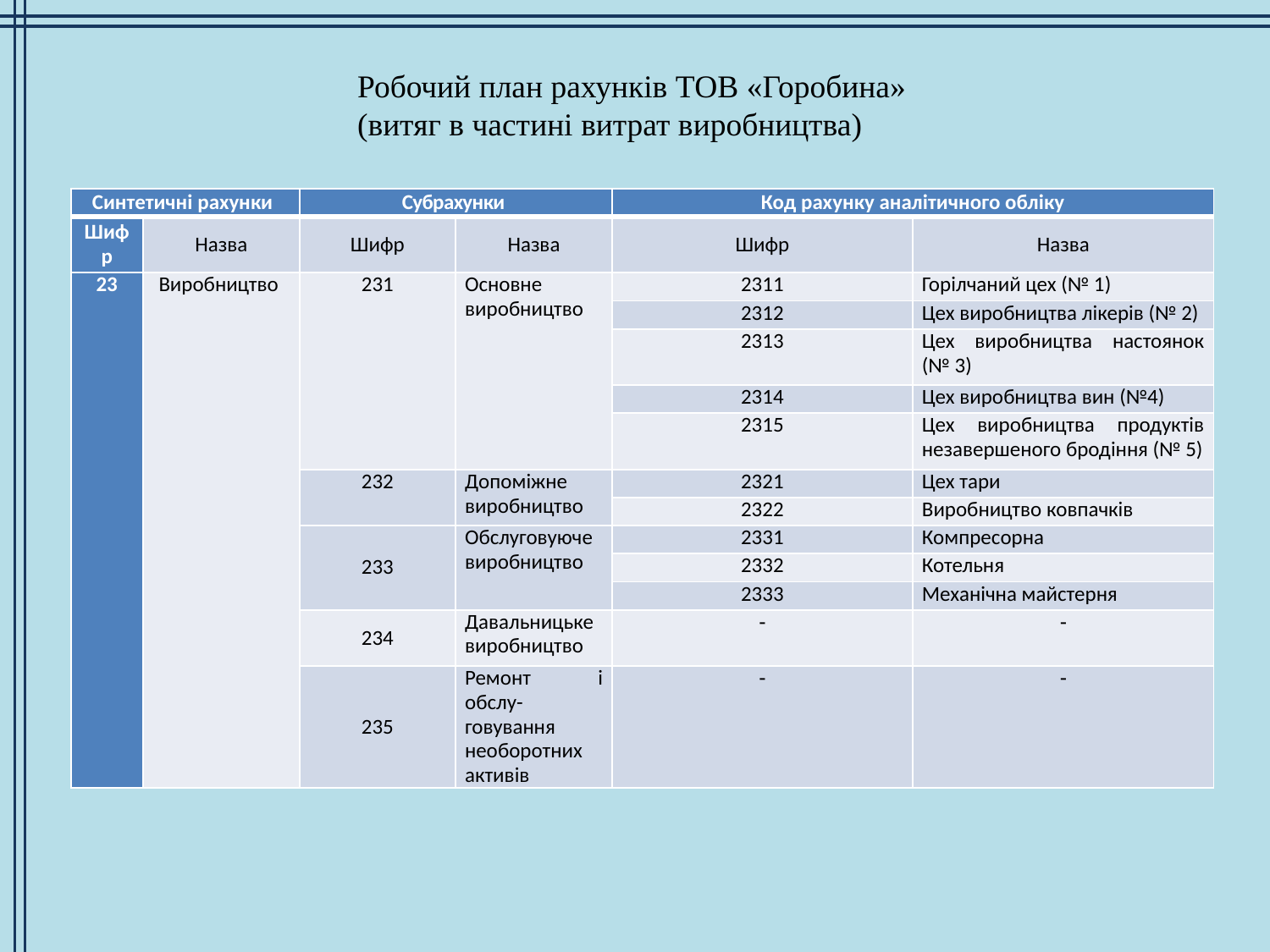

Робочий план рахунків ТОВ «Горобина» (витяг в частині витрат виробництва)
| Синтетичні рахунки |  | Субрахунки |  | Код рахунку аналітичного обліку |  |
| --- | --- | --- | --- | --- | --- |
| Шифр | Назва | Шифр | Назва | Шифр | Назва |
| 23 | Виробництво | 231 | Основне виробництво | 2311 | Горілчаний цех (№ 1) |
|  |  |  |  | 2312 | Цех виробництва лікерів (№ 2) |
|  |  |  |  | 2313 | Цех виробництва настоянок (№ 3) |
|  |  |  |  | 2314 | Цех виробництва вин (№4) |
|  |  |  |  | 2315 | Цех виробництва продуктів незавершеного бродіння (№ 5) |
|  |  | 232 | Допоміжне виробництво | 2321 | Цех тари |
|  |  |  |  | 2322 | Виробництво ковпачків |
|  |  | 233 | Обслуговуюче виробництво | 2331 | Компресорна |
|  |  |  |  | 2332 | Котельня |
|  |  |  |  | 2333 | Механічна майстерня |
|  |  | 234 | Давальницьке виробництво | ‑ | ‑ |
|  |  | 235 | Ремонт і обслу-говування необоротних активів | ‑ | ‑ |